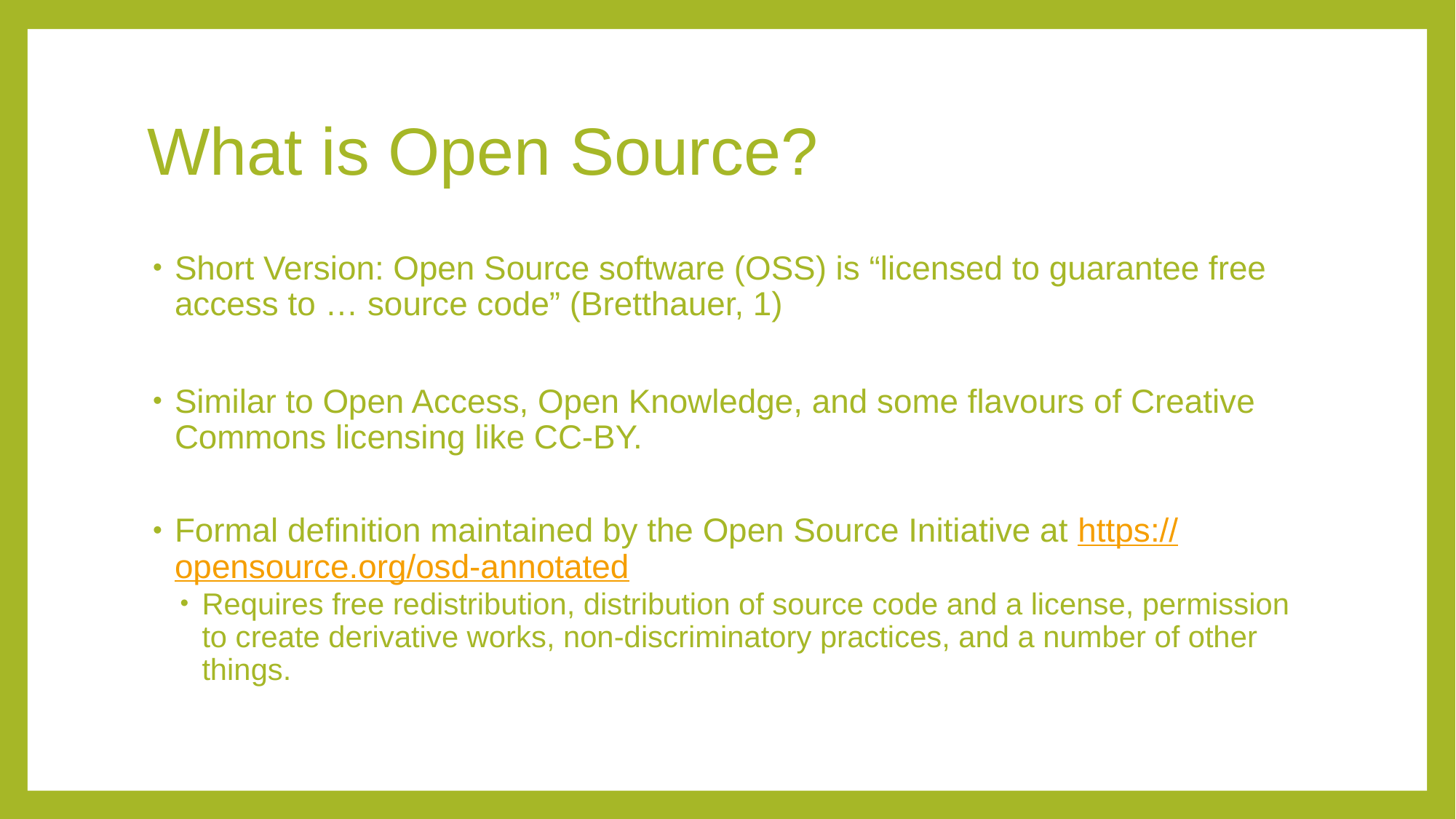

# What is Open Source?
Short Version: Open Source software (OSS) is “licensed to guarantee free access to … source code” (Bretthauer, 1)
Similar to Open Access, Open Knowledge, and some flavours of Creative Commons licensing like CC-BY.
Formal definition maintained by the Open Source Initiative at https://opensource.org/osd-annotated
Requires free redistribution, distribution of source code and a license, permission to create derivative works, non-discriminatory practices, and a number of other things.